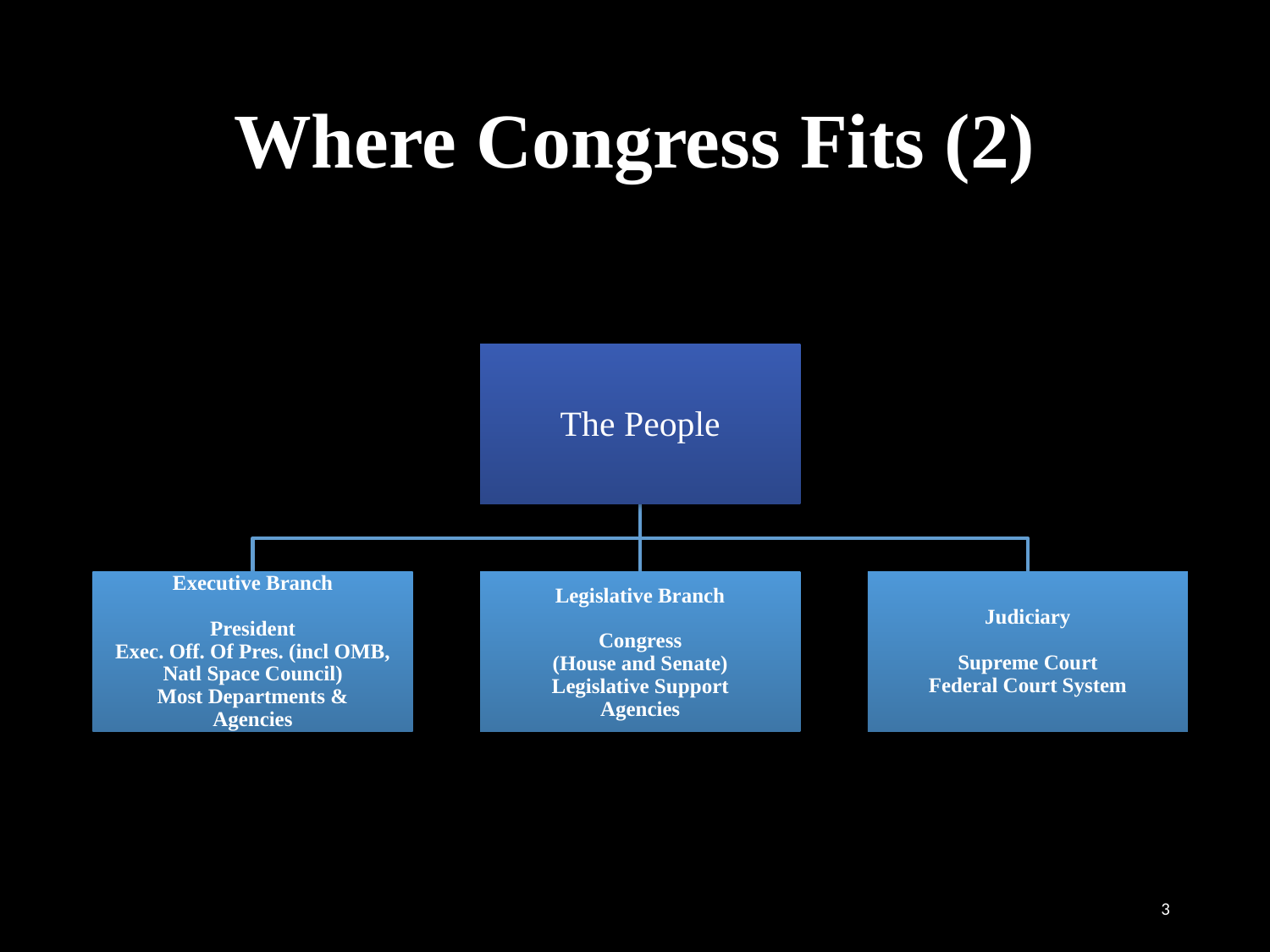

# Where Congress Fits (2)
The People
Executive Branch

President
Exec. Off. Of Pres. (incl OMB, Natl Space Council)
Most Departments &
Agencies

Legislative Branch

Congress
(House and Senate)
Legislative Support
Agencies

Judiciary

Supreme Court
Federal Court System
3